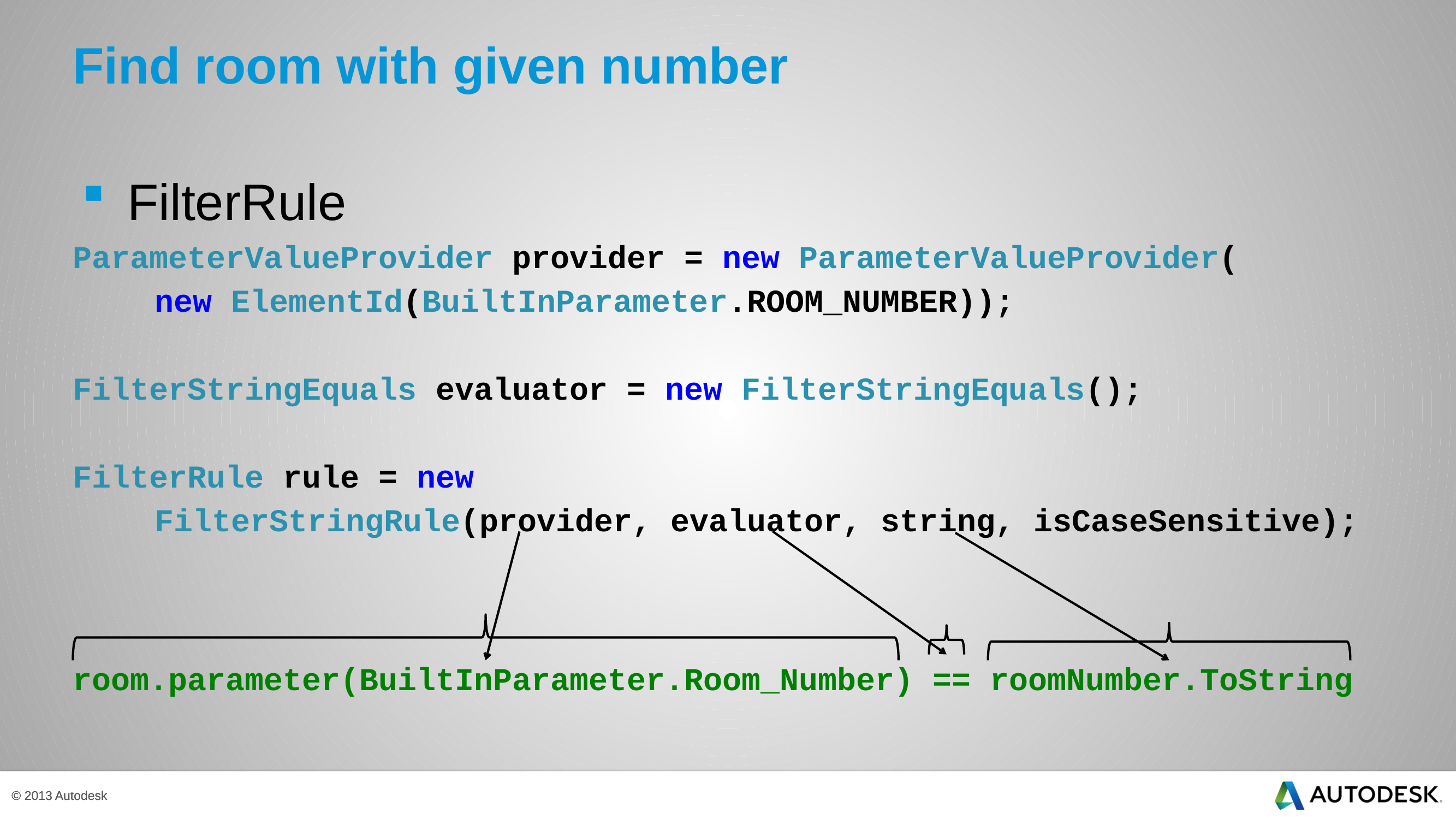

# Find room with given number
FilterRule
ParameterValueProvider provider = new ParameterValueProvider(
	new ElementId(BuiltInParameter.ROOM_NUMBER));

FilterStringEquals evaluator = new FilterStringEquals();
FilterRule rule = new
	FilterStringRule(provider, evaluator, string, isCaseSensitive);

room.parameter(BuiltInParameter.Room_Number) == roomNumber.ToString